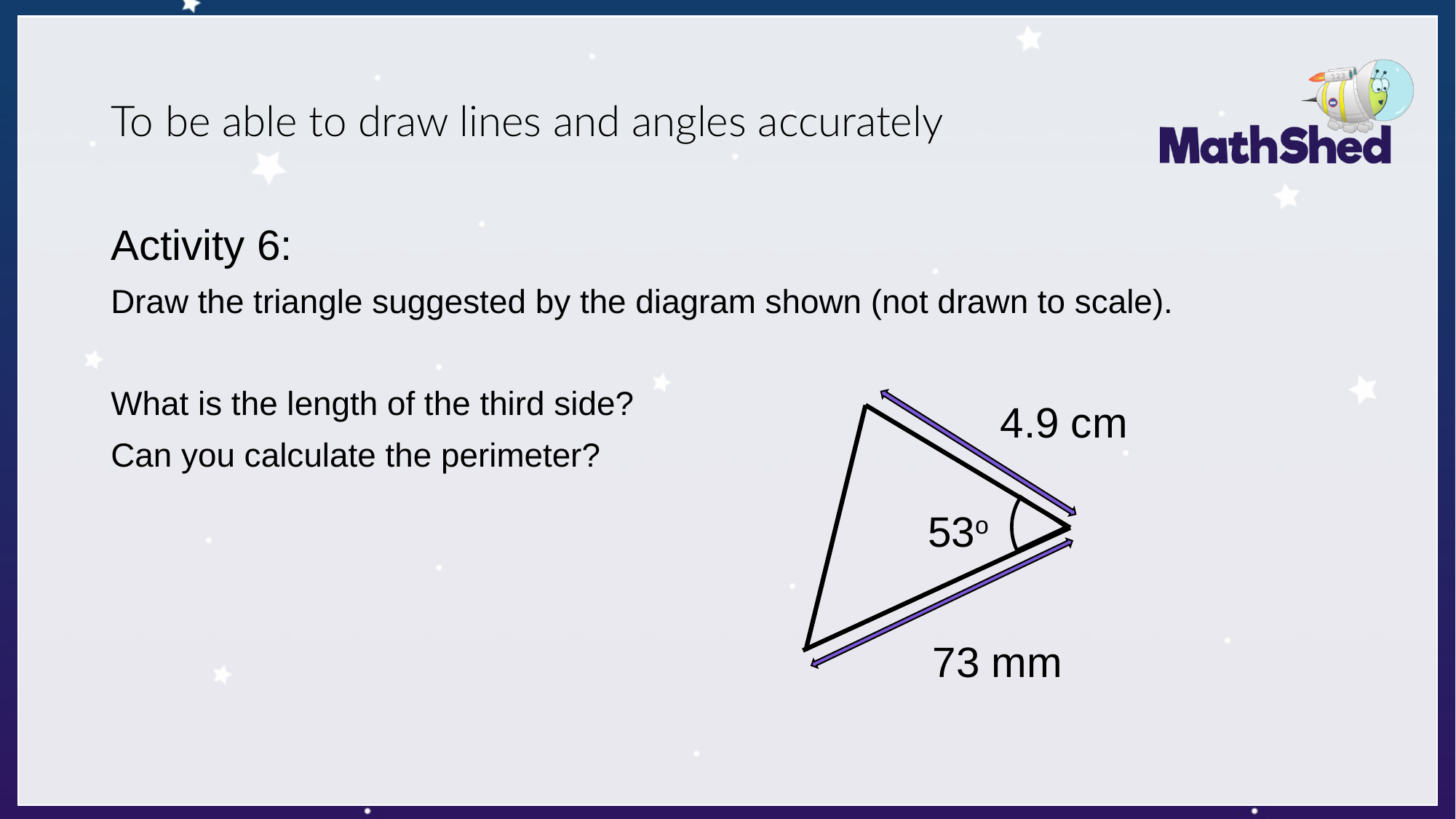

# To be able to draw lines and angles accurately
Activity 6:
Draw the triangle suggested by the diagram shown (not drawn to scale).

What is the length of the third side?
Can you calculate the perimeter?

4.9 cm

53o

73 mm